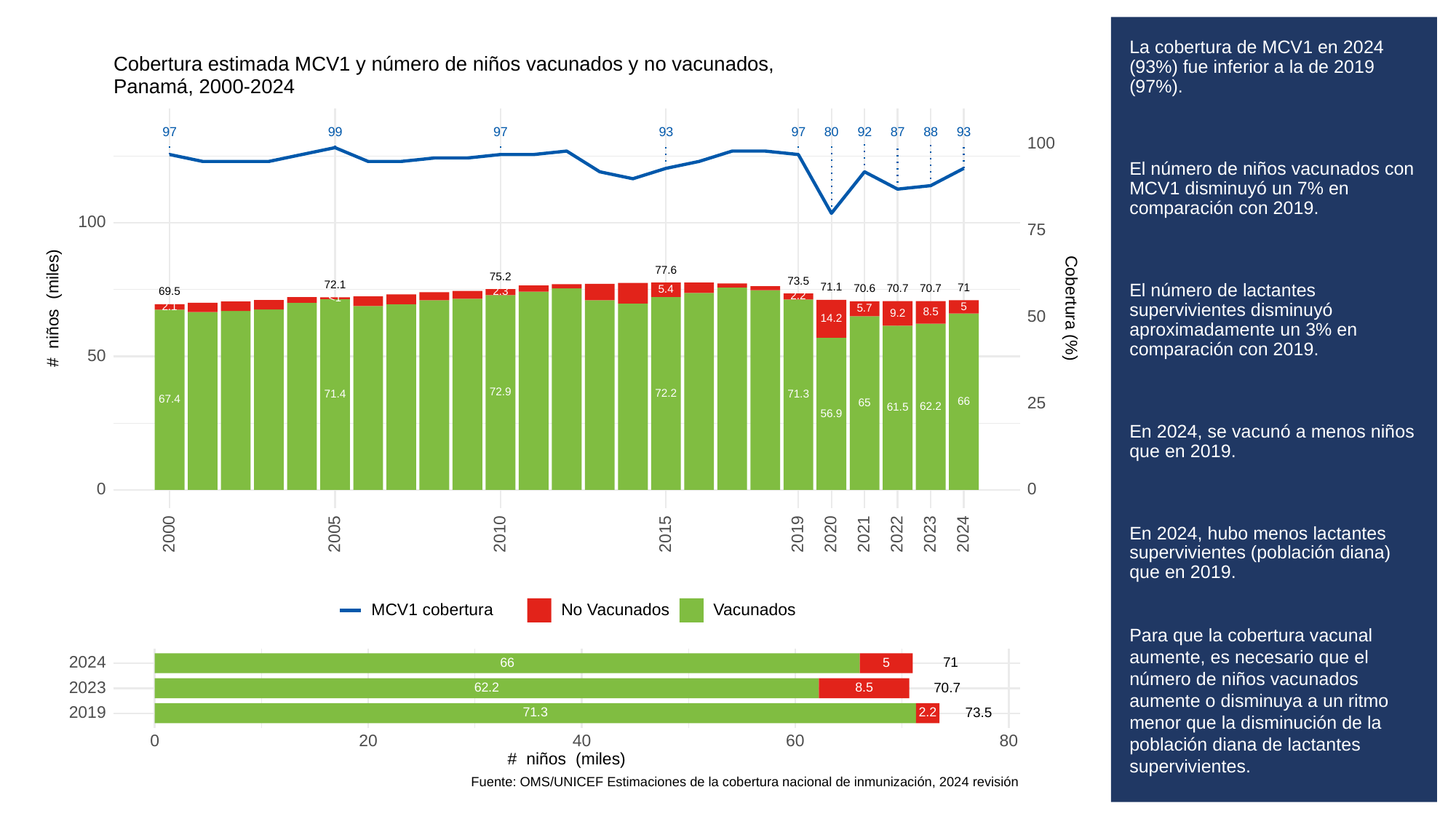

# La cobertura de MCV1 en 2024 (93%) fue inferior a la de 2019 (97%).

El número de niños vacunados con MCV1 disminuyó un 7% en comparación con 2019.

El número de lactantes supervivientes disminuyó aproximadamente un 3% en comparación con 2019.

En 2024, se vacunó a menos niños que en 2019.

En 2024, hubo menos lactantes supervivientes (población diana) que en 2019.

Para que la cobertura vacunal aumente, es necesario que el número de niños vacunados aumente o disminuya a un ritmo menor que la disminución de la población diana de lactantes supervivientes.

Cobertura estimada MCV1 y número de niños vacunados y no vacunados,
Panamá, 2000-2024

93
93
97
99
97
97
80
92
87
88
100

100

75
77.6
75.2
73.5
72.1

71.1

71

70.7
70.7
70.6

5.4

69.5
2.3

2.2

<1

#  niños  (miles)
Cobertura (%)

5
2.1

5.7

8.5
9.2

50

14.2

50

72.9
72.2
71.3
71.4
67.4
25
66
65
62.2
61.5
56.9

0
0

2023
2000
2005
2010
2015
2019
2020
2021
2022
2024

MCV1 cobertura
No Vacunados
Vacunados

2024
71
66
5

2023
70.7
62.2
8.5

2019
73.5
71.3
2.2

0
20
40
60
80
#  niños  (miles)
Fuente: OMS/UNICEF Estimaciones de la cobertura nacional de inmunización, 2024 revisión